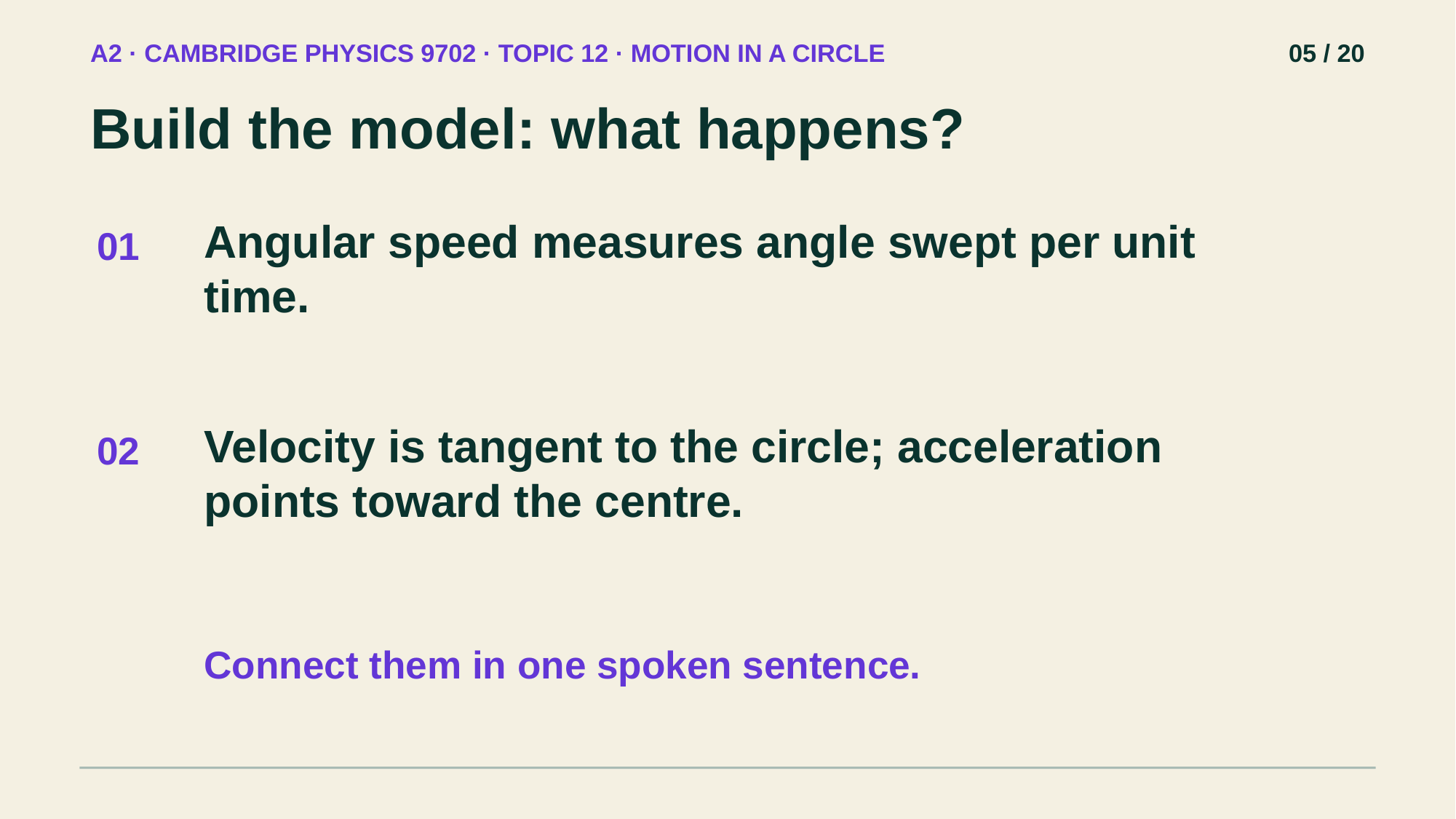

A2 · CAMBRIDGE PHYSICS 9702 · TOPIC 12 · MOTION IN A CIRCLE
05 / 20
Build the model: what happens?
Angular speed measures angle swept per unit time.
01
Velocity is tangent to the circle; acceleration points toward the centre.
02
Connect them in one spoken sentence.